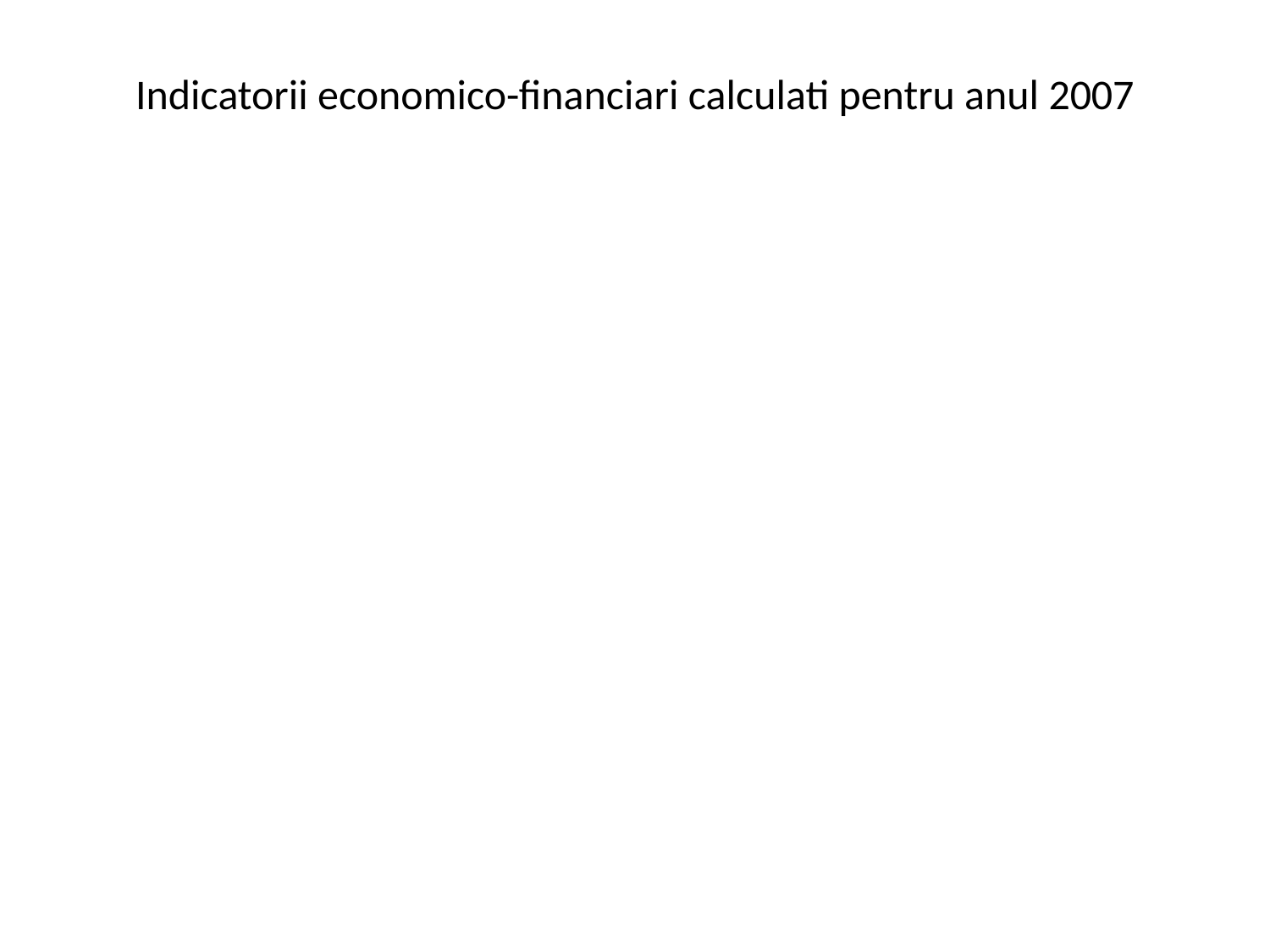

# Indicatorii economico-financiari calculati pentru anul 2007